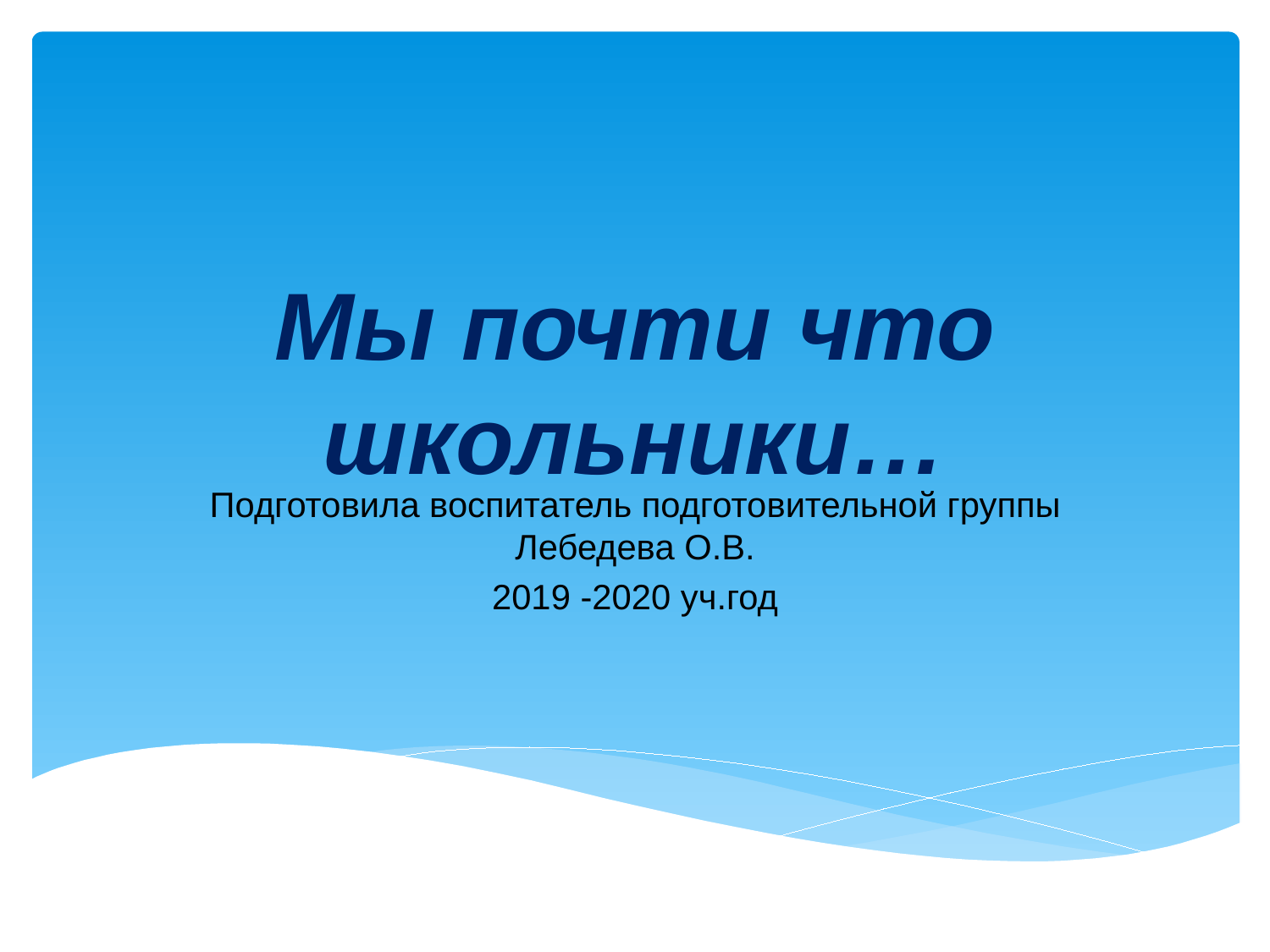

# Мы почти что школьники…
Подготовила воспитатель подготовительной группы Лебедева О.В.
2019 -2020 уч.год